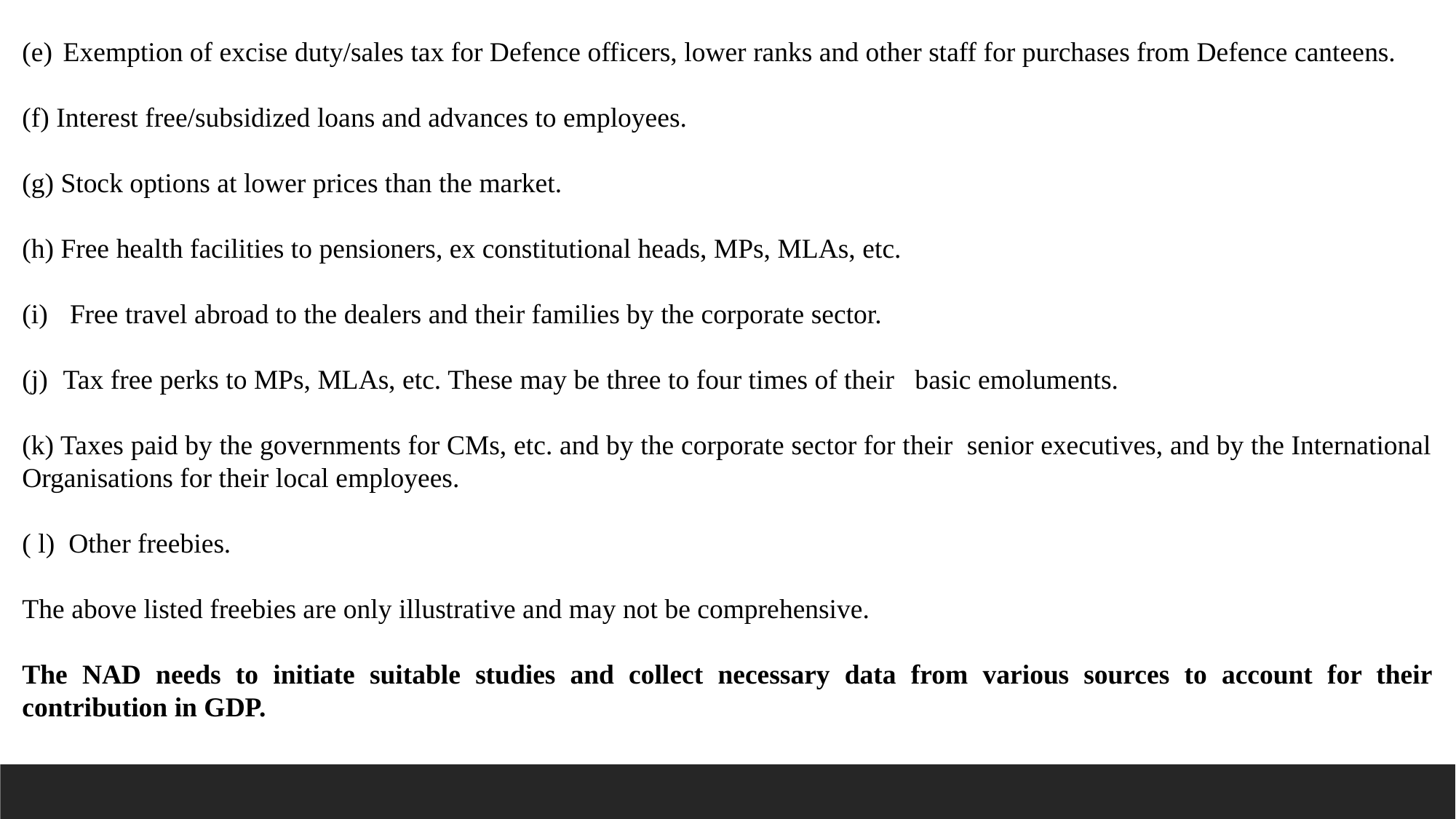

Exemption of excise duty/sales tax for Defence officers, lower ranks and other staff for purchases from Defence canteens.

(f) Interest free/subsidized loans and advances to employees.

(g) Stock options at lower prices than the market.

(h) Free health facilities to pensioners, ex constitutional heads, MPs, MLAs, etc.

Free travel abroad to the dealers and their families by the corporate sector.

Tax free perks to MPs, MLAs, etc. These may be three to four times of their   basic emoluments.

(k) Taxes paid by the governments for CMs, etc. and by the corporate sector for their  senior executives, and by the International Organisations for their local employees.

( l)  Other freebies.

The above listed freebies are only illustrative and may not be comprehensive.

The NAD needs to initiate suitable studies and collect necessary data from various sources to account for their contribution in GDP.